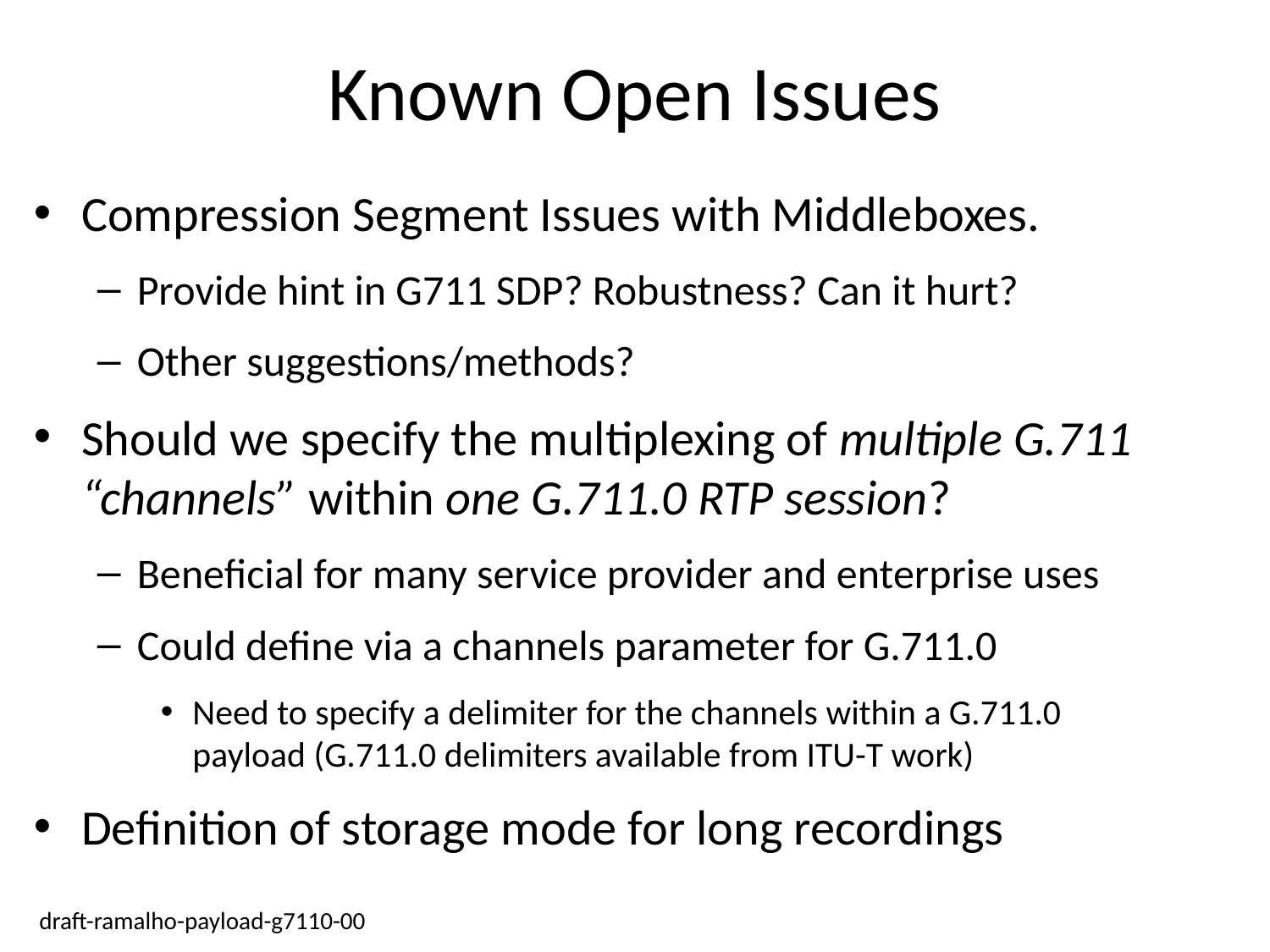

# Known Open Issues
Compression Segment Issues with Middleboxes.
Provide hint in G711 SDP? Robustness? Can it hurt?
Other suggestions/methods?
Should we specify the multiplexing of multiple G.711
“channels” within one G.711.0 RTP session?
Beneficial for many service provider and enterprise uses
Could define via a channels parameter for G.711.0
Need to specify a delimiter for the channels within a G.711.0
payload (G.711.0 delimiters available from ITU-T work)
Definition of storage mode for long recordings
draft-ramalho-payload-g7110-00